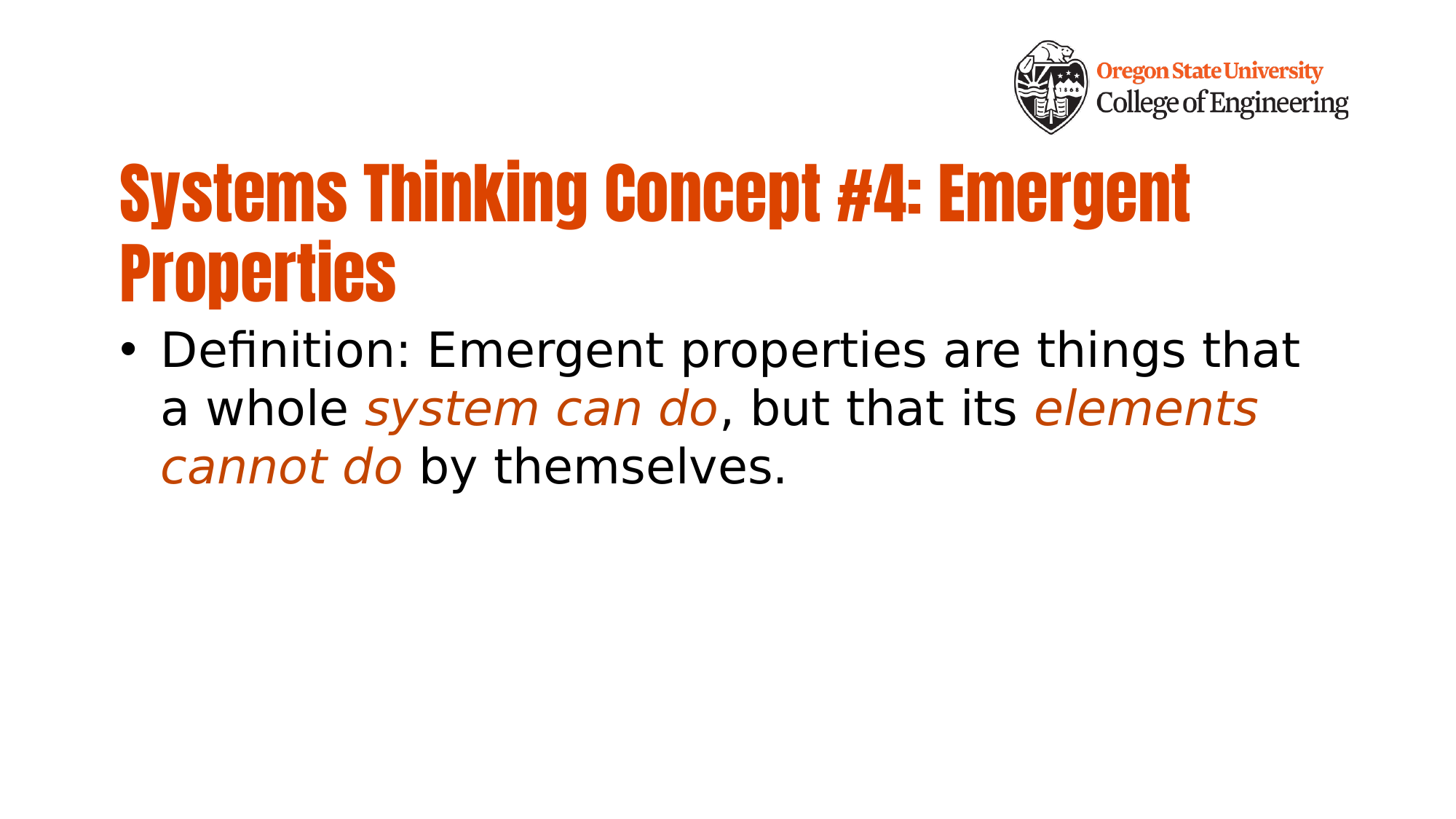

# Systems Thinking Concept #4: Emergent Properties
Definition: Emergent properties are things that a whole system can do, but that its elements cannot do by themselves.